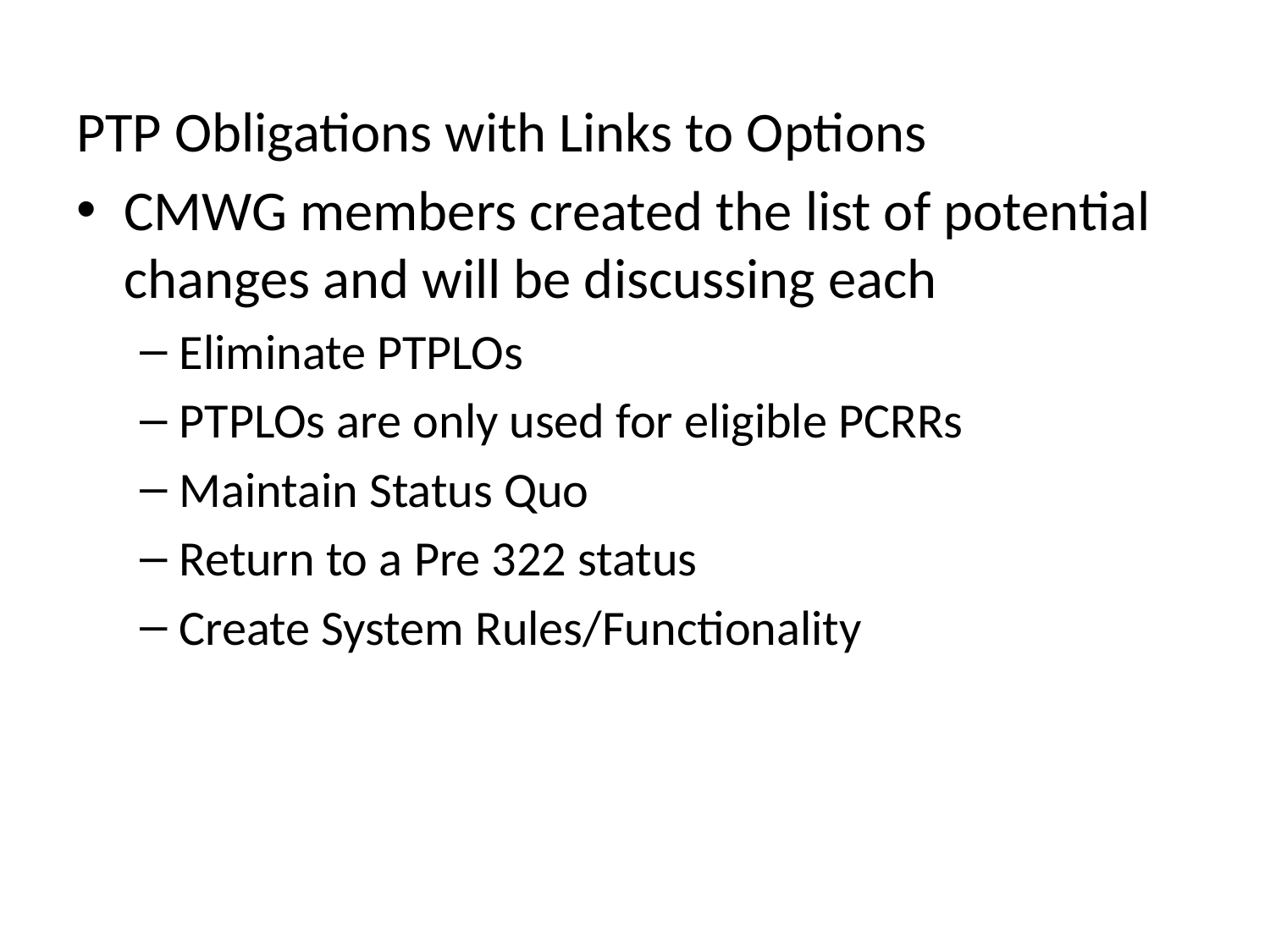

PTP Obligations with Links to Options
CMWG members created the list of potential changes and will be discussing each
Eliminate PTPLOs
PTPLOs are only used for eligible PCRRs
Maintain Status Quo
Return to a Pre 322 status
Create System Rules/Functionality